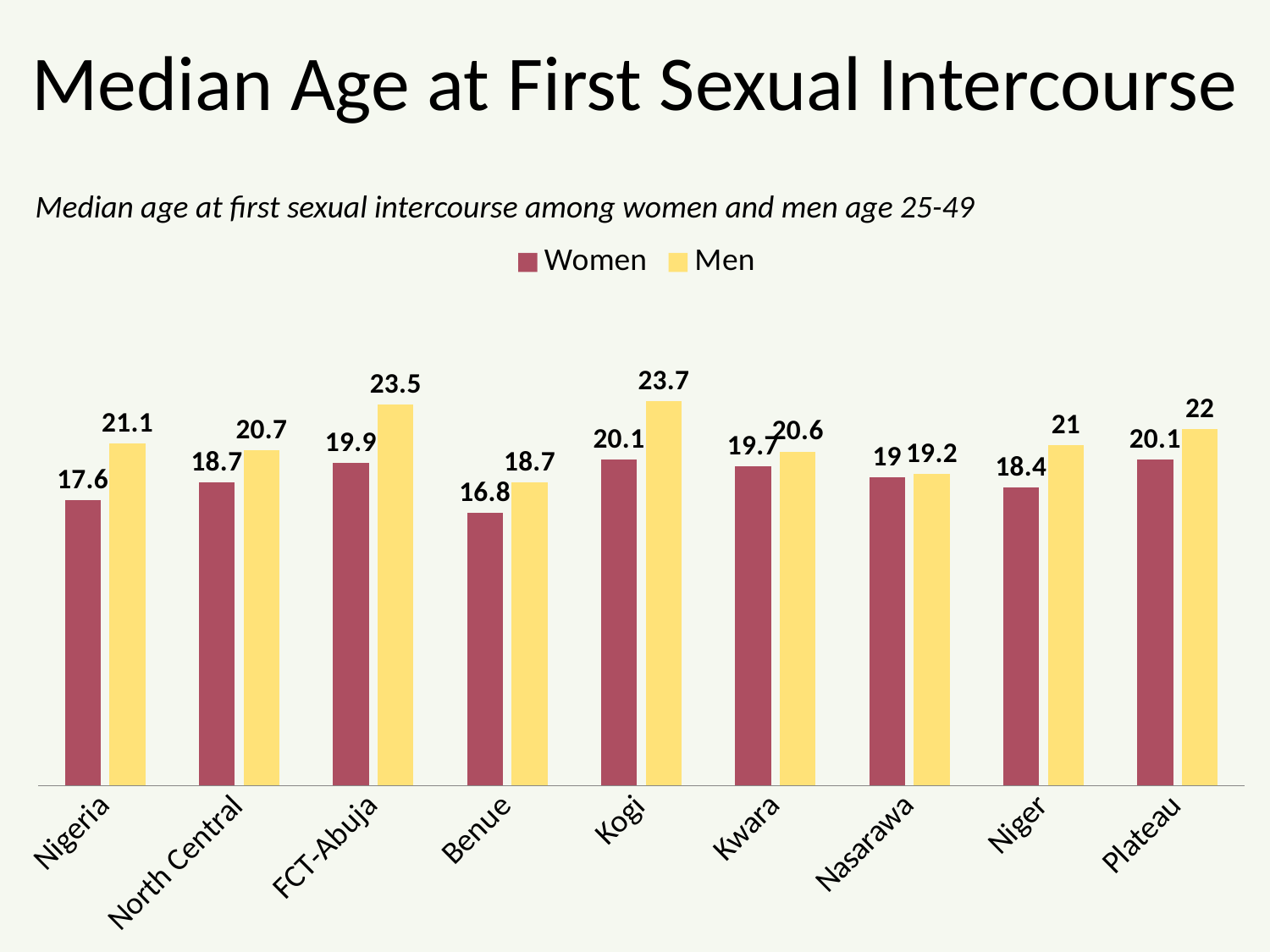

# Median Age at First Sexual Intercourse
Median age at first sexual intercourse among women and men age 25-49

### Chart

| Category | Women | Men |
|---|---|---|
| Nigeria | 17.6 | 21.1 |
| North Central | 18.7 | 20.7 |
| FCT-Abuja | 19.9 | 23.5 |
| Benue | 16.8 | 18.7 |
| Kogi | 20.1 | 23.7 |
| Kwara | 19.7 | 20.6 |
| Nasarawa | 19.0 | 19.2 |
| Niger | 18.4 | 21.0 |
| Plateau | 20.1 | 22.0 |